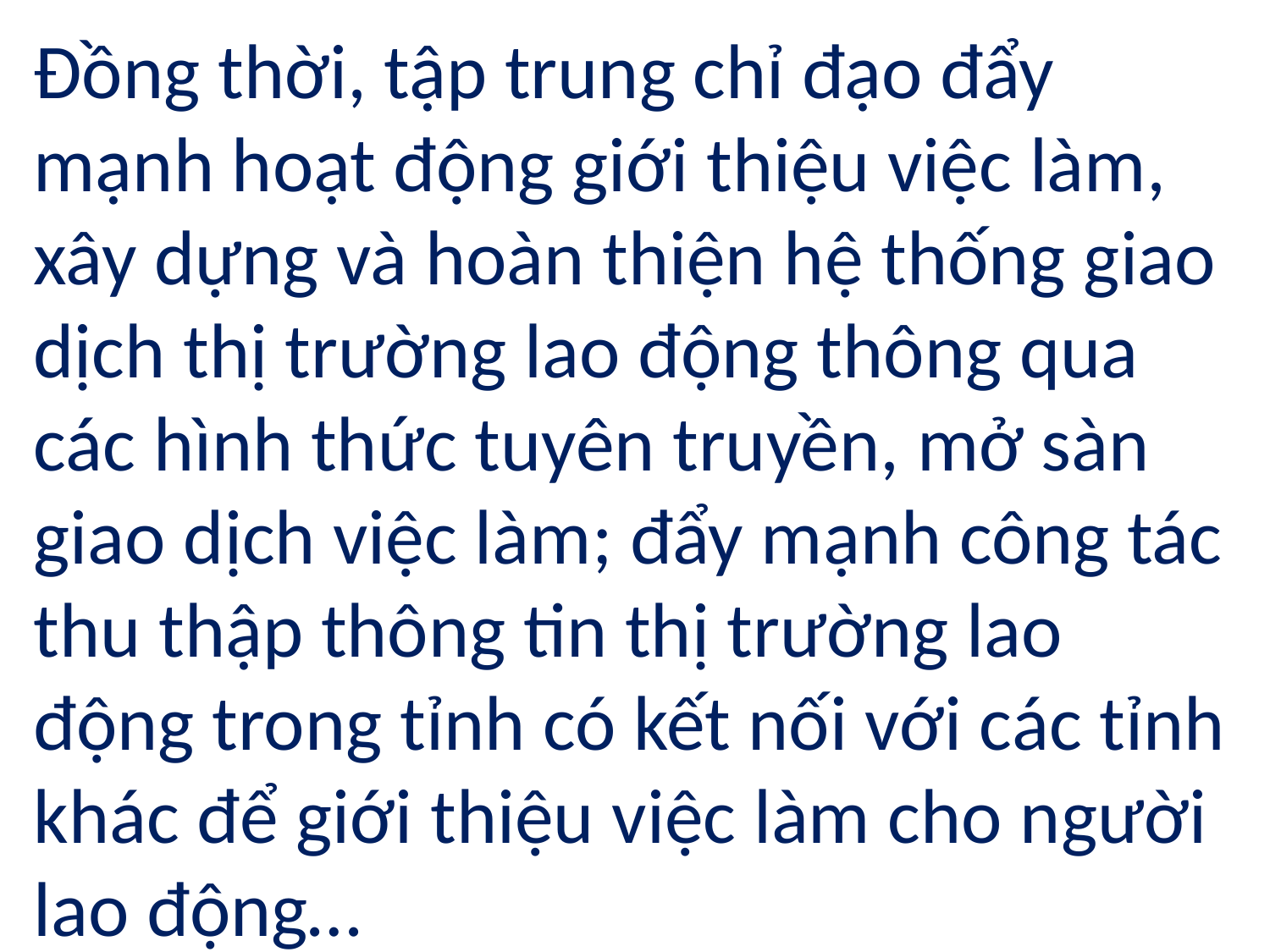

Đồng thời, tập trung chỉ đạo đẩy mạnh hoạt động giới thiệu việc làm, xây dựng và hoàn thiện hệ thống giao dịch thị trường lao động thông qua các hình thức tuyên truyền, mở sàn giao dịch việc làm; đẩy mạnh công tác thu thập thông tin thị trường lao động trong tỉnh có kết nối với các tỉnh khác để giới thiệu việc làm cho người lao động…